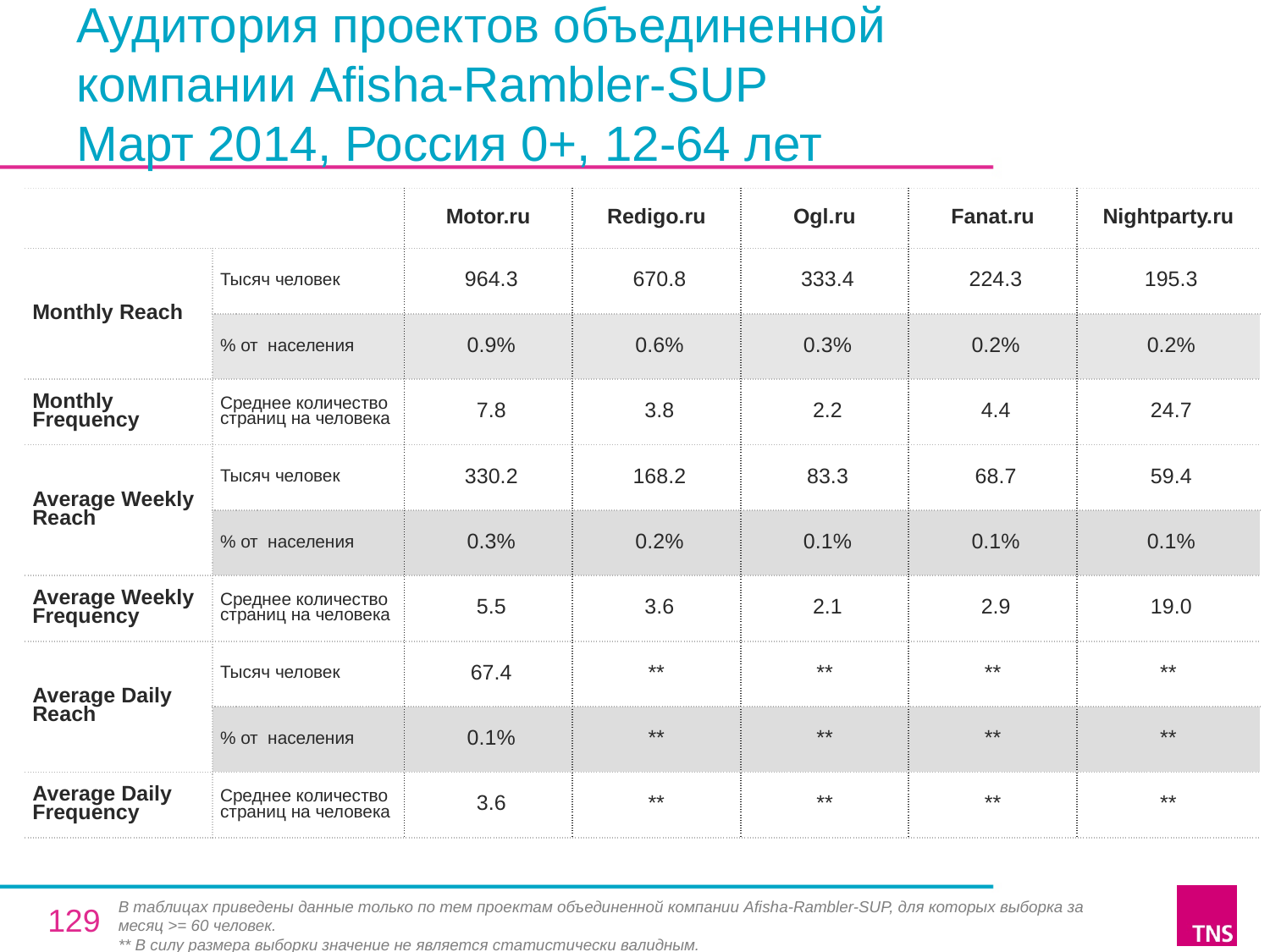

# Аудитория проектов объединенной
компании Afisha-Rambler-SUP
Март 2014, Россия 0+, 12-64 лет
|  |  | Motor.ru | Redigo.ru | Ogl.ru | Fanat.ru | Nightparty.ru |
| --- | --- | --- | --- | --- | --- | --- |
| Monthly Reach | Тысяч человек | 964.3 | 670.8 | 333.4 | 224.3 | 195.3 |
|  | % от населения | 0.9% | 0.6% | 0.3% | 0.2% | 0.2% |
| Monthly Frequency | Среднее количество страниц на человека | 7.8 | 3.8 | 2.2 | 4.4 | 24.7 |
| Average Weekly Reach | Тысяч человек | 330.2 | 168.2 | 83.3 | 68.7 | 59.4 |
|  | % от населения | 0.3% | 0.2% | 0.1% | 0.1% | 0.1% |
| Average Weekly Frequency | Среднее количество страниц на человека | 5.5 | 3.6 | 2.1 | 2.9 | 19.0 |
| Average Daily Reach | Тысяч человек | 67.4 | \*\* | \*\* | \*\* | \*\* |
|  | % от населения | 0.1% | \*\* | \*\* | \*\* | \*\* |
| Average Daily Frequency | Среднее количество страниц на человека | 3.6 | \*\* | \*\* | \*\* | \*\* |
В таблицах приведены данные только по тем проектам объединенной компании Afisha-Rambler-SUP, для которых выборка за месяц >= 60 человек.
** В силу размера выборки значение не является статистически валидным.
129